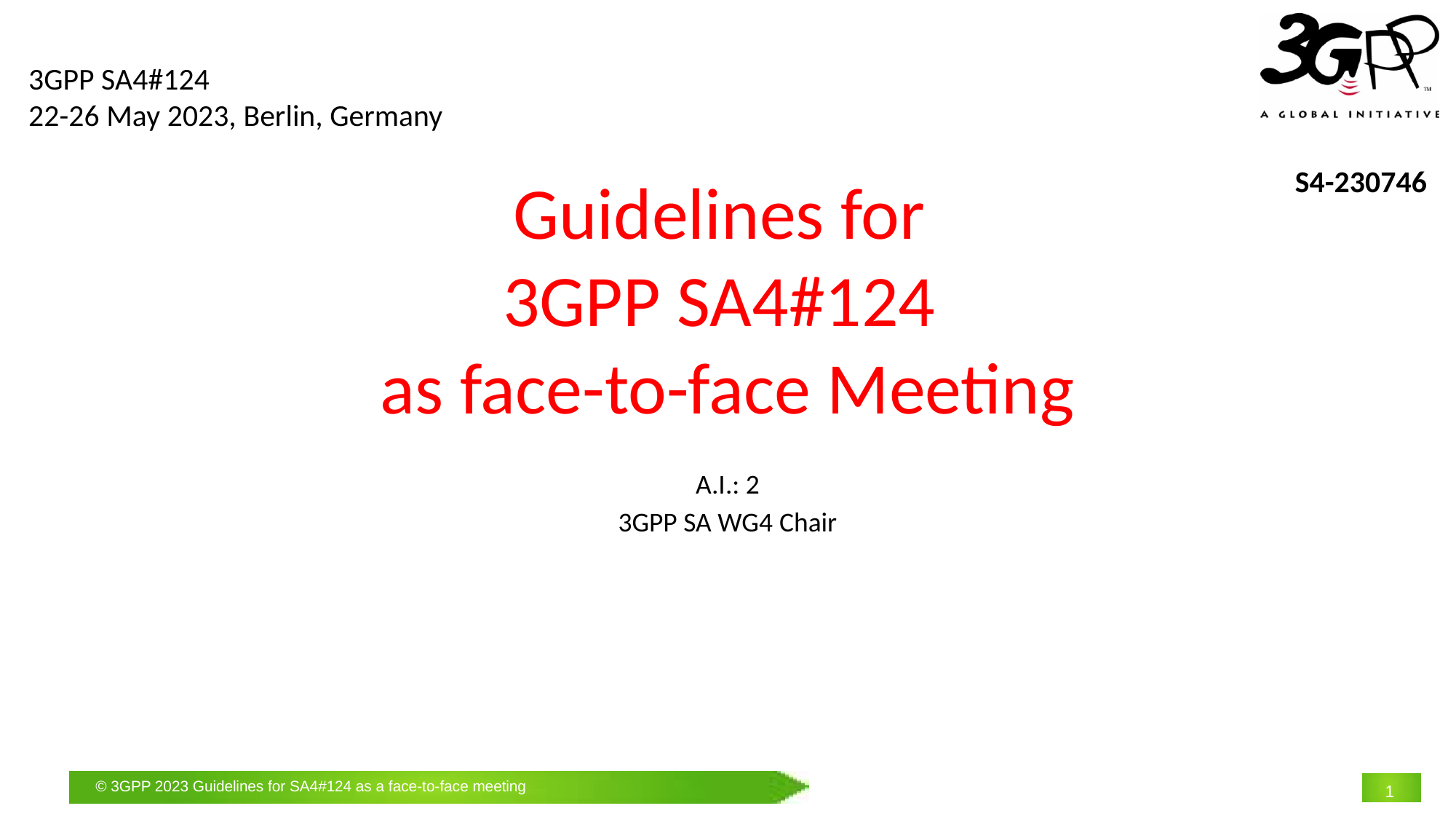

3GPP SA4#124
22-26 May 2023, Berlin, Germany
S4-230746
# Guidelines for 3GPP SA4#124 as face-to-face Meeting
A.I.: 2
3GPP SA WG4 Chair
1